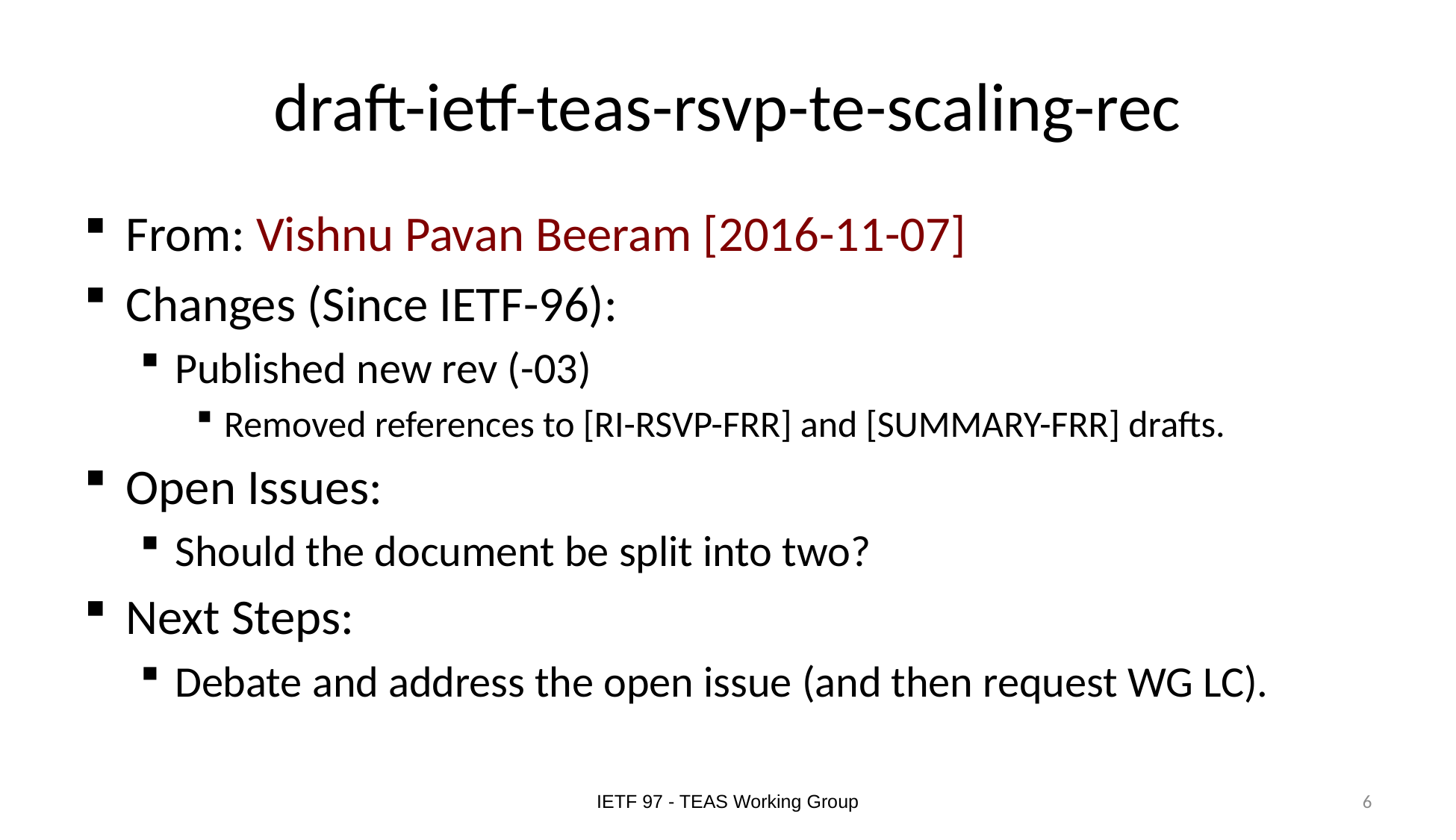

# draft-ietf-teas-rsvp-te-scaling-rec
From: Vishnu Pavan Beeram [2016-11-07]
Changes (Since IETF-96):
Published new rev (-03)
Removed references to [RI-RSVP-FRR] and [SUMMARY-FRR] drafts.
Open Issues:
Should the document be split into two?
Next Steps:
Debate and address the open issue (and then request WG LC).

IETF 97 - TEAS Working Group
6